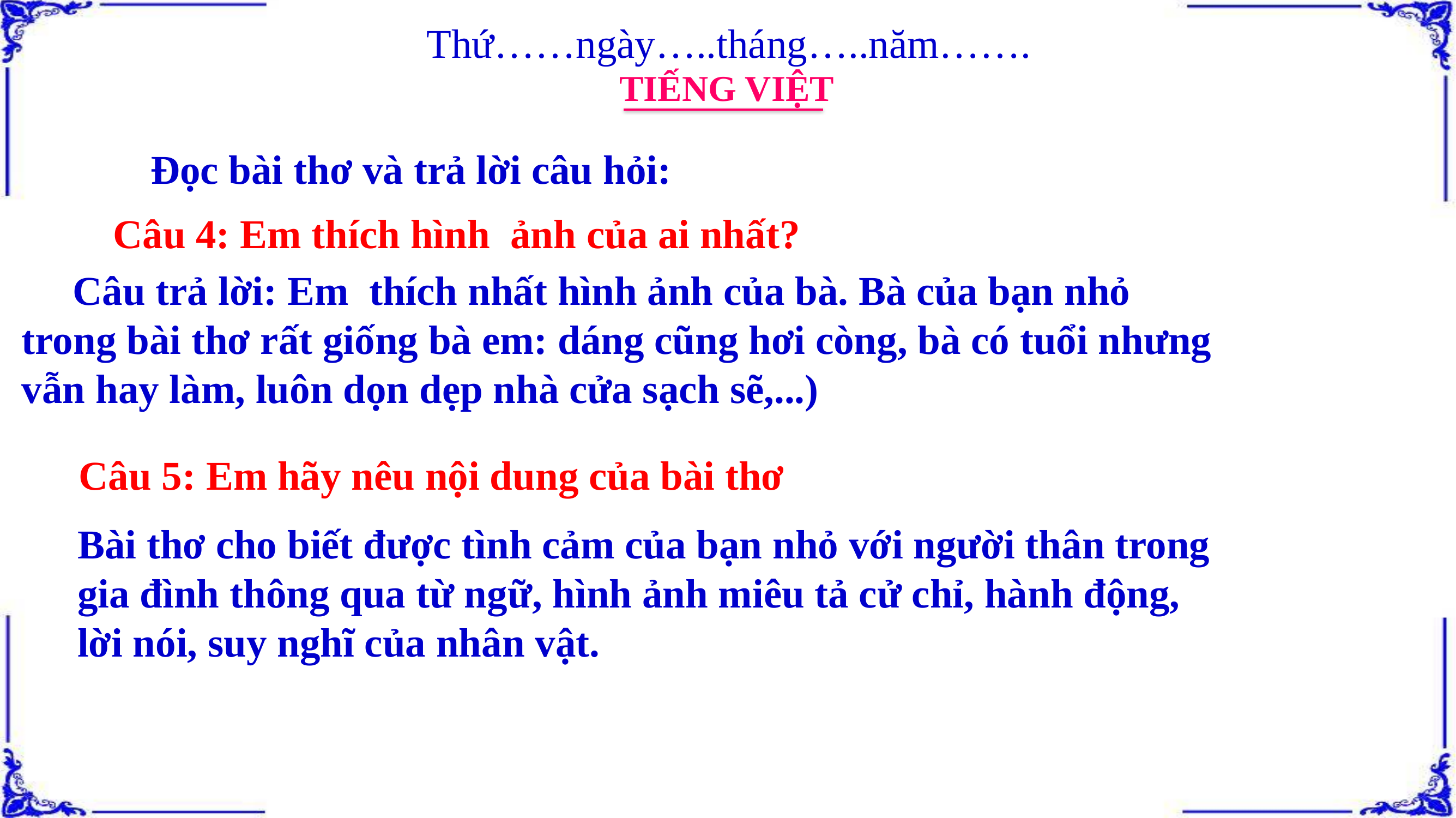

Thứ……ngày…..tháng…..năm…….
TIẾNG VIỆT
Đọc bài thơ và trả lời câu hỏi:
Câu 4: Em thích hình  ảnh của ai nhất?
     Câu trả lời: Em  thích nhất hình ảnh của bà. Bà của bạn nhỏ trong bài thơ rất giống bà em: dáng cũng hơi còng, bà có tuổi nhưng vẫn hay làm, luôn dọn dẹp nhà cửa sạch sẽ,...)
# Câu 5: Em hãy nêu nội dung của bài thơ
Bài thơ cho biết được tình cảm của bạn nhỏ với người thân trong gia đình thông qua từ ngữ, hình ảnh miêu tả cử chỉ, hành động, lời nói, suy nghĩ của nhân vật.